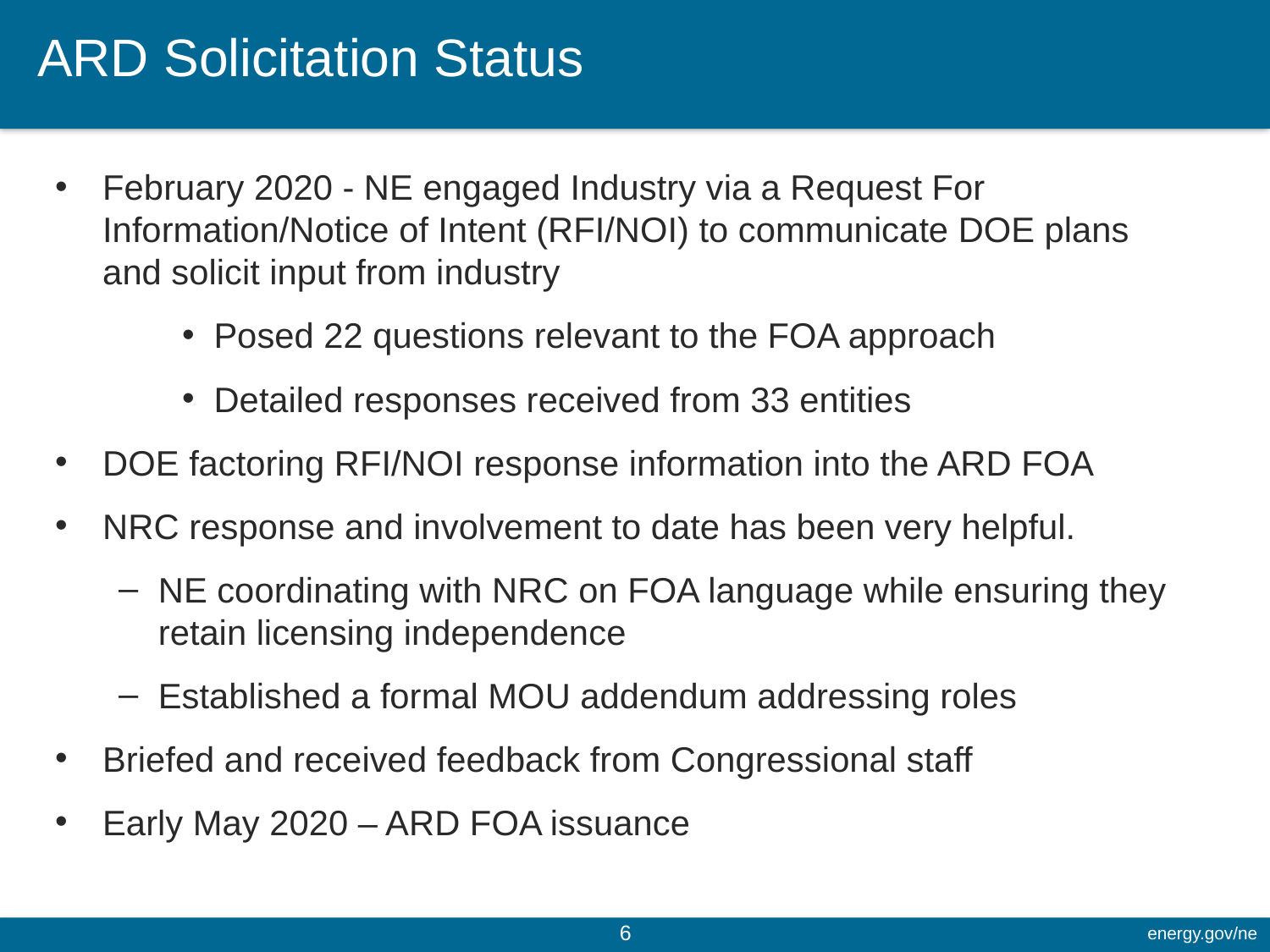

# ARD Solicitation Status
February 2020 - NE engaged Industry via a Request For Information/Notice of Intent (RFI/NOI) to communicate DOE plans and solicit input from industry
Posed 22 questions relevant to the FOA approach
Detailed responses received from 33 entities
DOE factoring RFI/NOI response information into the ARD FOA
NRC response and involvement to date has been very helpful.
NE coordinating with NRC on FOA language while ensuring they retain licensing independence
Established a formal MOU addendum addressing roles
Briefed and received feedback from Congressional staff
Early May 2020 – ARD FOA issuance